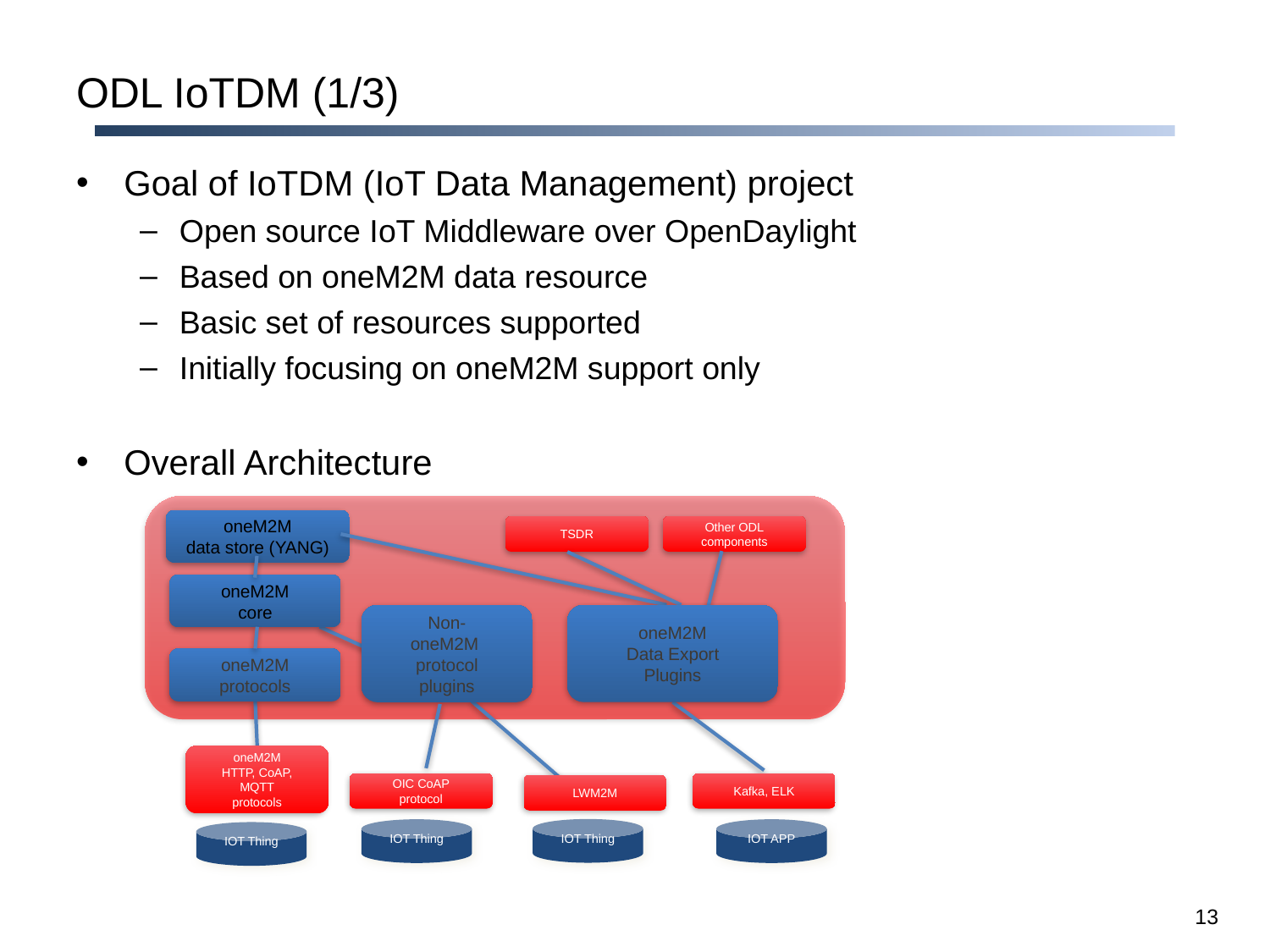

# ODL IoTDM (1/3)
Goal of IoTDM (IoT Data Management) project
Open source IoT Middleware over OpenDaylight
Based on oneM2M data resource
Basic set of resources supported
Initially focusing on oneM2M support only

Overall Architecture

oneM2M
data store (YANG)
TSDR
Other ODL
components
oneM2M
core
oneM2M
Data Export
Plugins
Non-
oneM2M
protocol
plugins
oneM2M
protocols
oneM2M
HTTP, CoAP,
MQTT
protocols
OIC CoAP
protocol
Kafka, ELK
LWM2M
IOT Thing

IOT Thing

IOT APP

IOT Thing

13